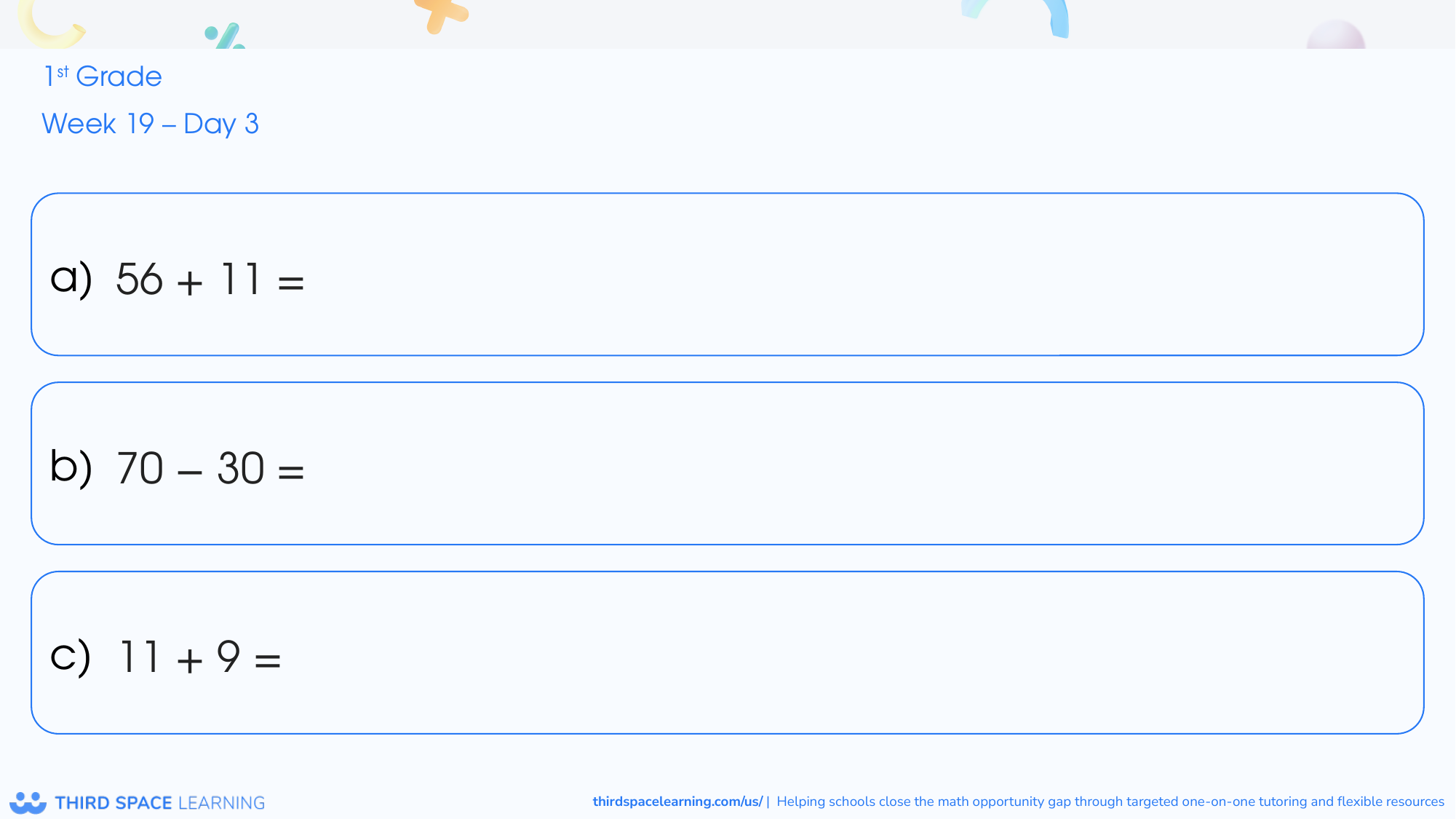

1st Grade
Week 19 – Day 3
56 + 11 =
70 − 30 =
11 + 9 =